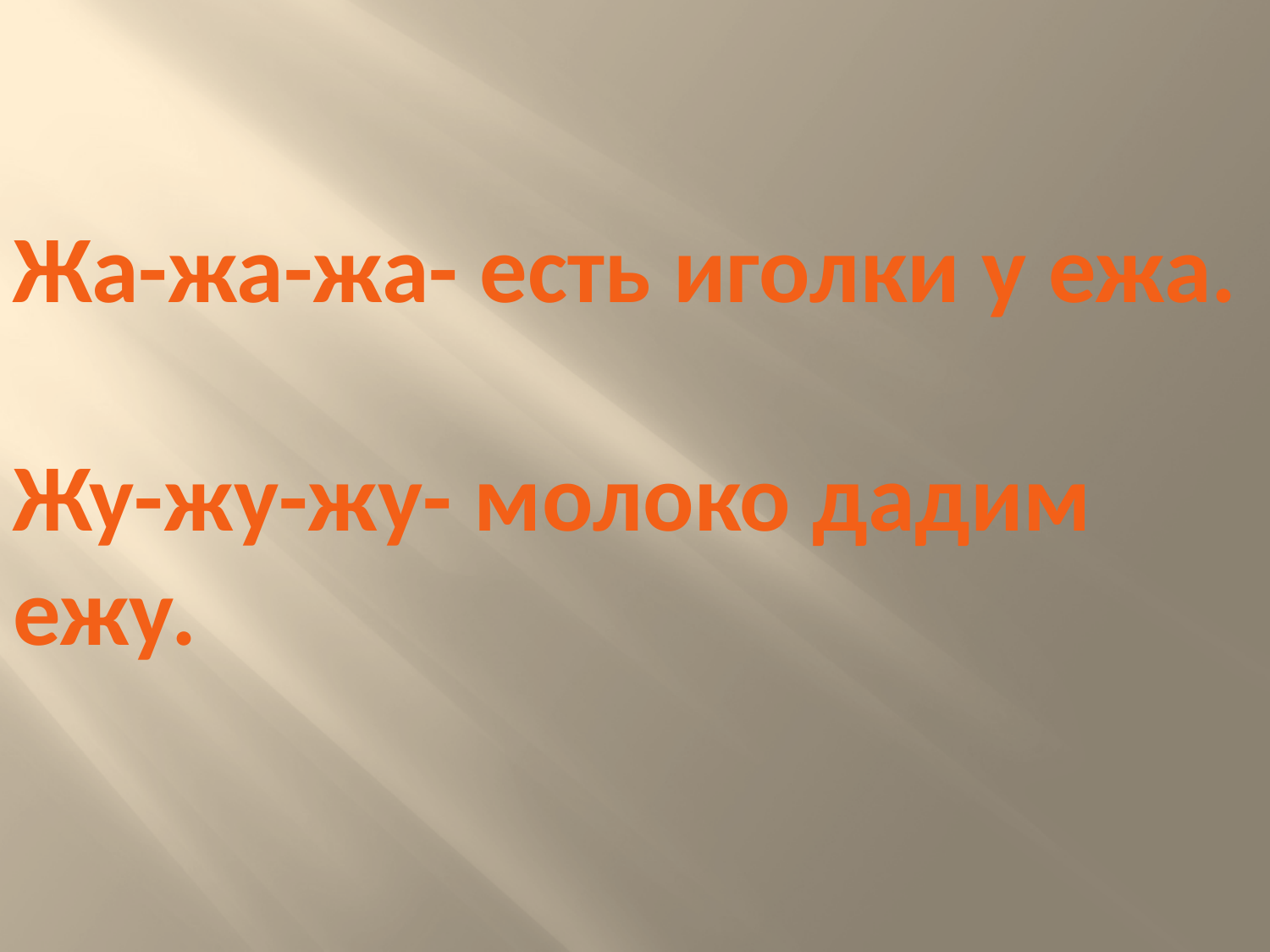

Жа-жа-жа- есть иголки у ежа.

Жу-жу-жу- молоко дадим ежу.